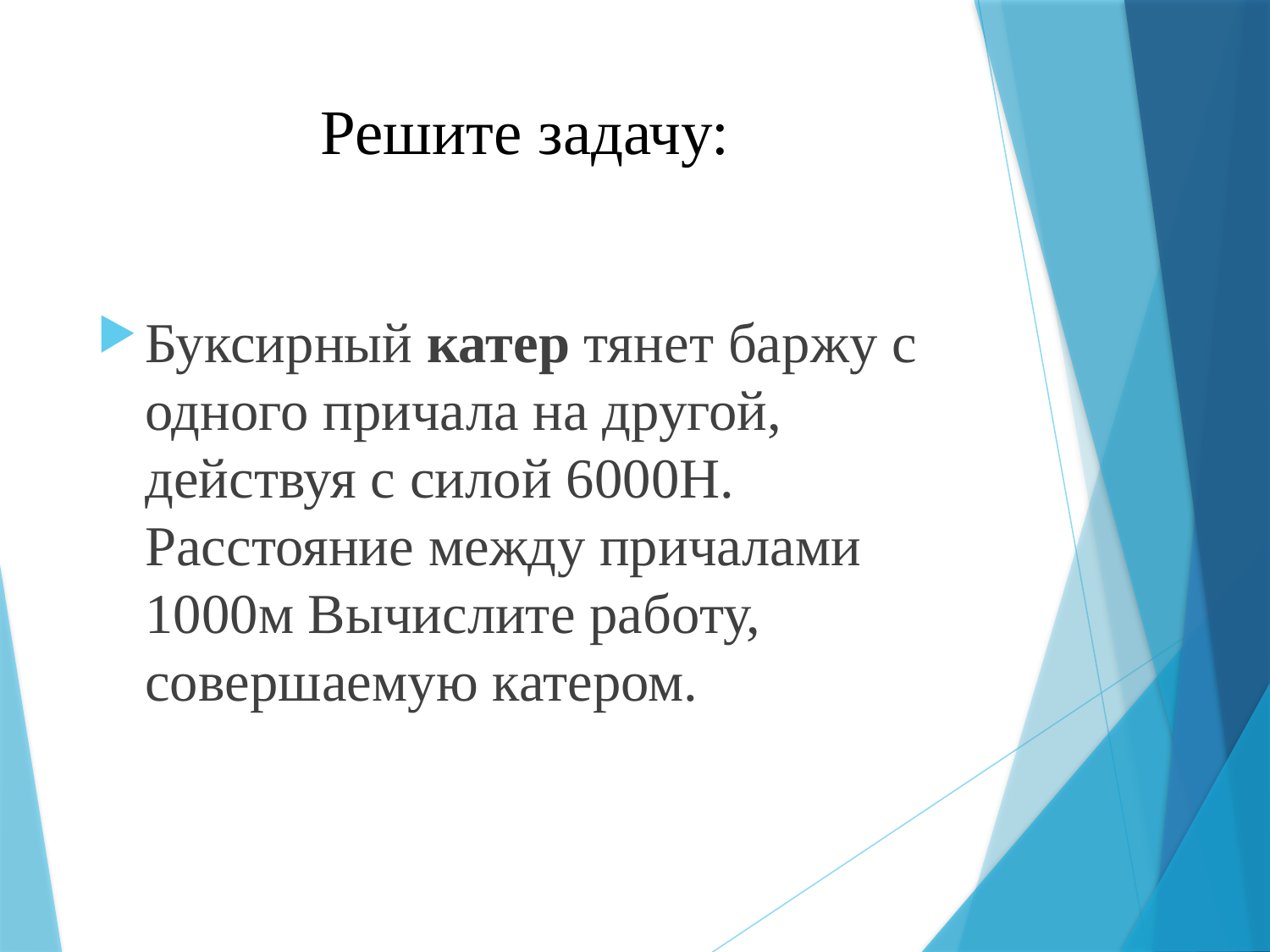

# Решите задачу:
Буксирный катер тянет баржу с одного причала на другой, действуя с силой 6000Н. Расстояние между причалами 1000м Вычислите работу, совершаемую катером.